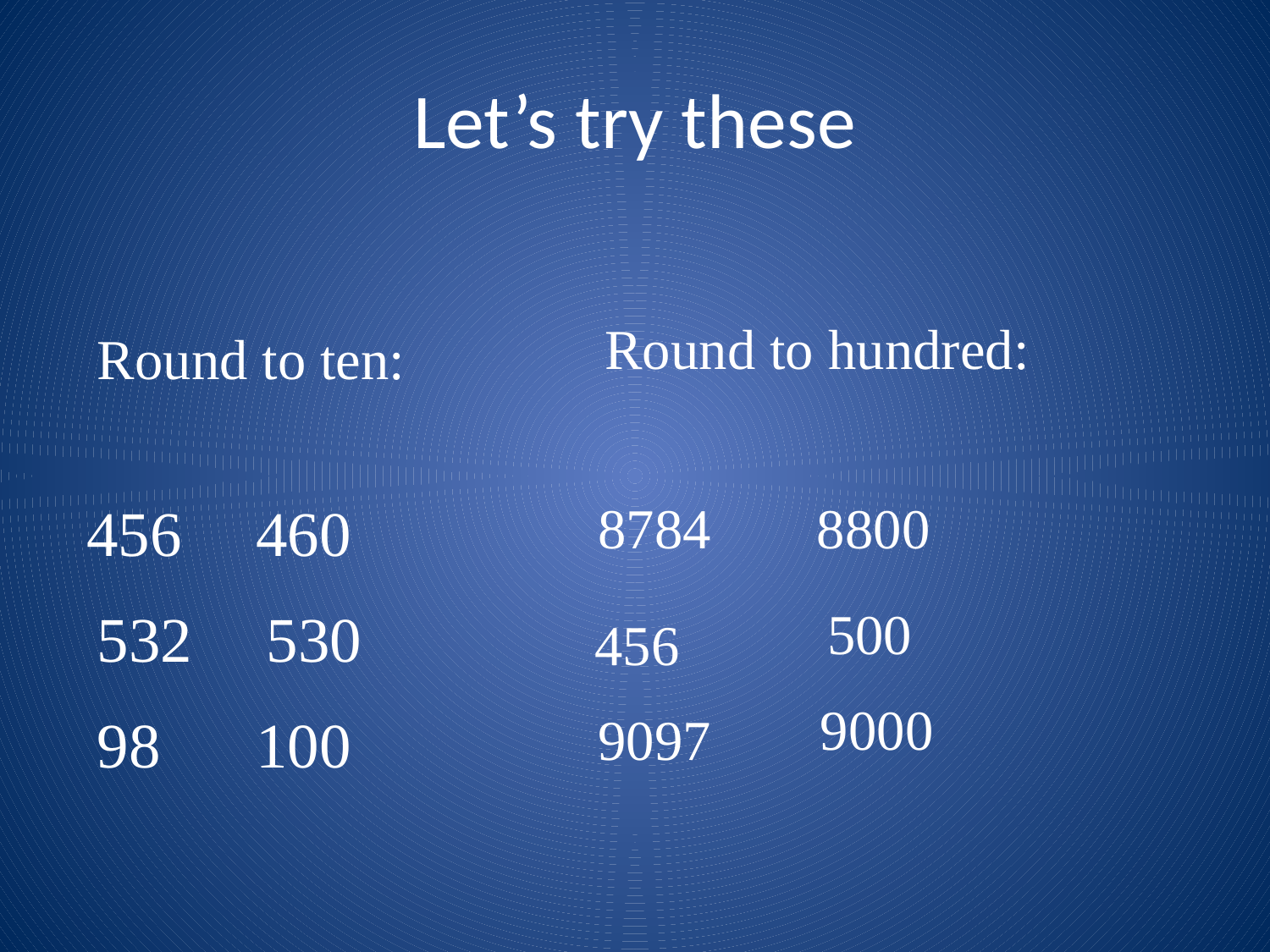

# Let’s try these
Round to hundred:
Round to ten:
456
460
 8784
8800
532
530
500
456
 9000
98
100
 9097